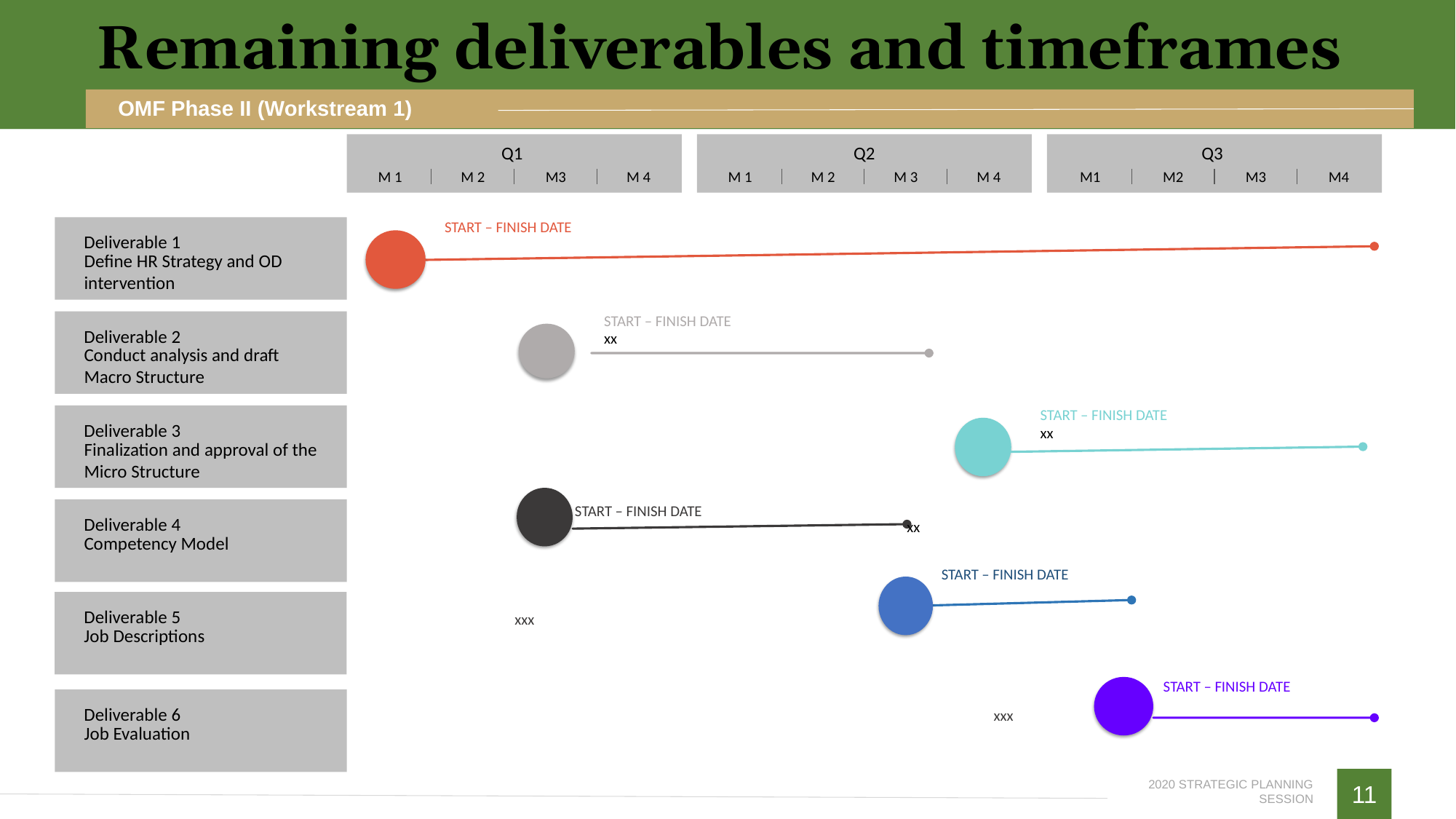

Remaining deliverables and timeframes

OMF Phase II (Workstream 1)

Q1
M 1
M 2
M3
M 4

Q2
M 1
M 2
M 3
M 4

Q3
M1
M2
M3
M4

START – FINISH DATE

Deliverable 1
Define HR Strategy and OD intervention

Deliverable 2
Conduct analysis and draft Macro Structure
START – FINISH DATE
xx

Deliverable 3
Finalization and approval of the Micro Structure
START – FINISH DATE
xx

START – FINISH DATE
xx

Deliverable 4
Competency Model
START – FINISH DATE
xxx

Deliverable 5
Job Descriptions

START – FINISH DATE
xxx

Deliverable 6
Job Evaluation